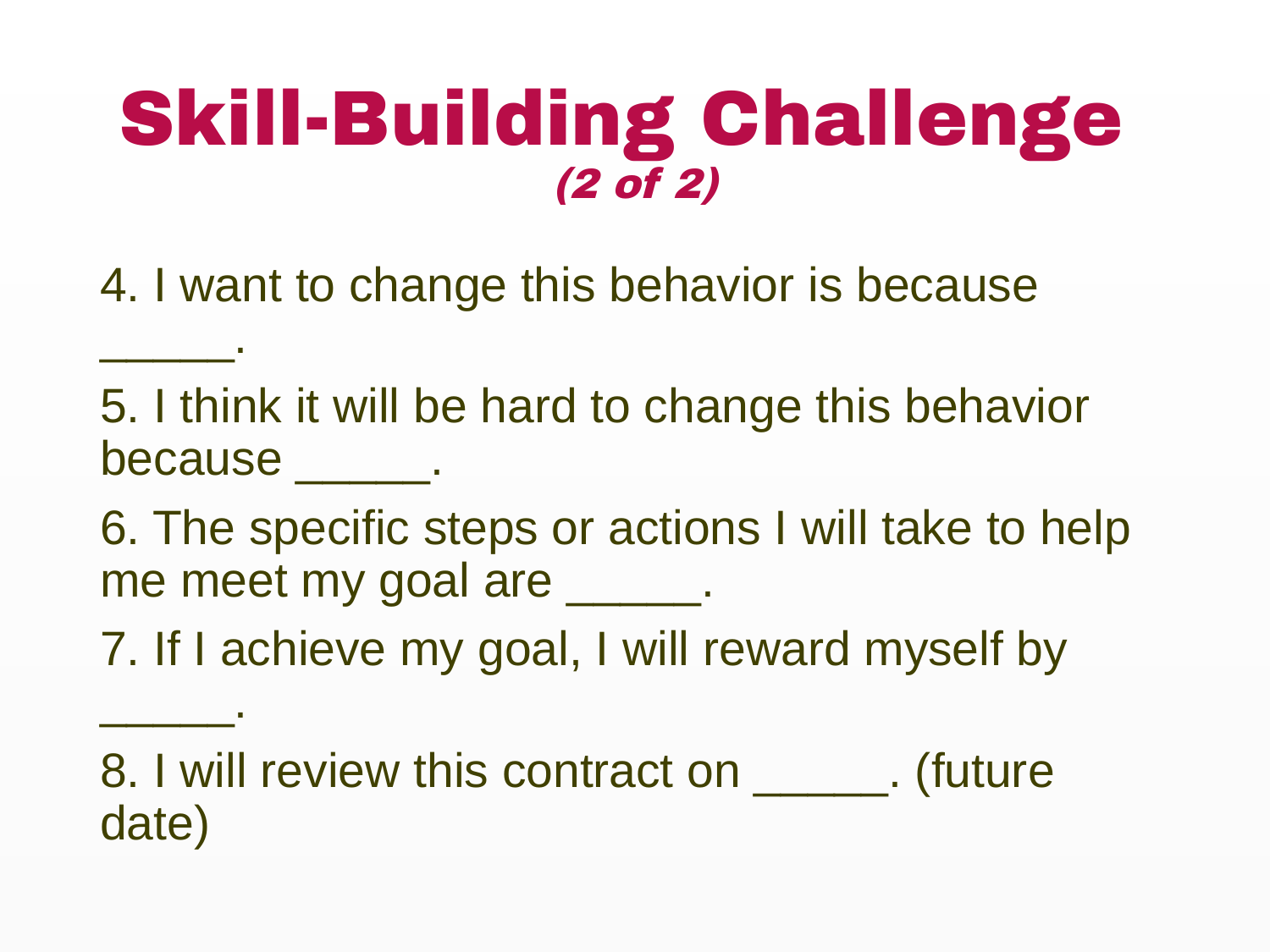

# Skill-Building Challenge (2 of 2)
4. I want to change this behavior is because _____.
5. I think it will be hard to change this behavior because _____.
6. The specific steps or actions I will take to help me meet my goal are _____.
7. If I achieve my goal, I will reward myself by _____.
8. I will review this contract on _____. (future date)